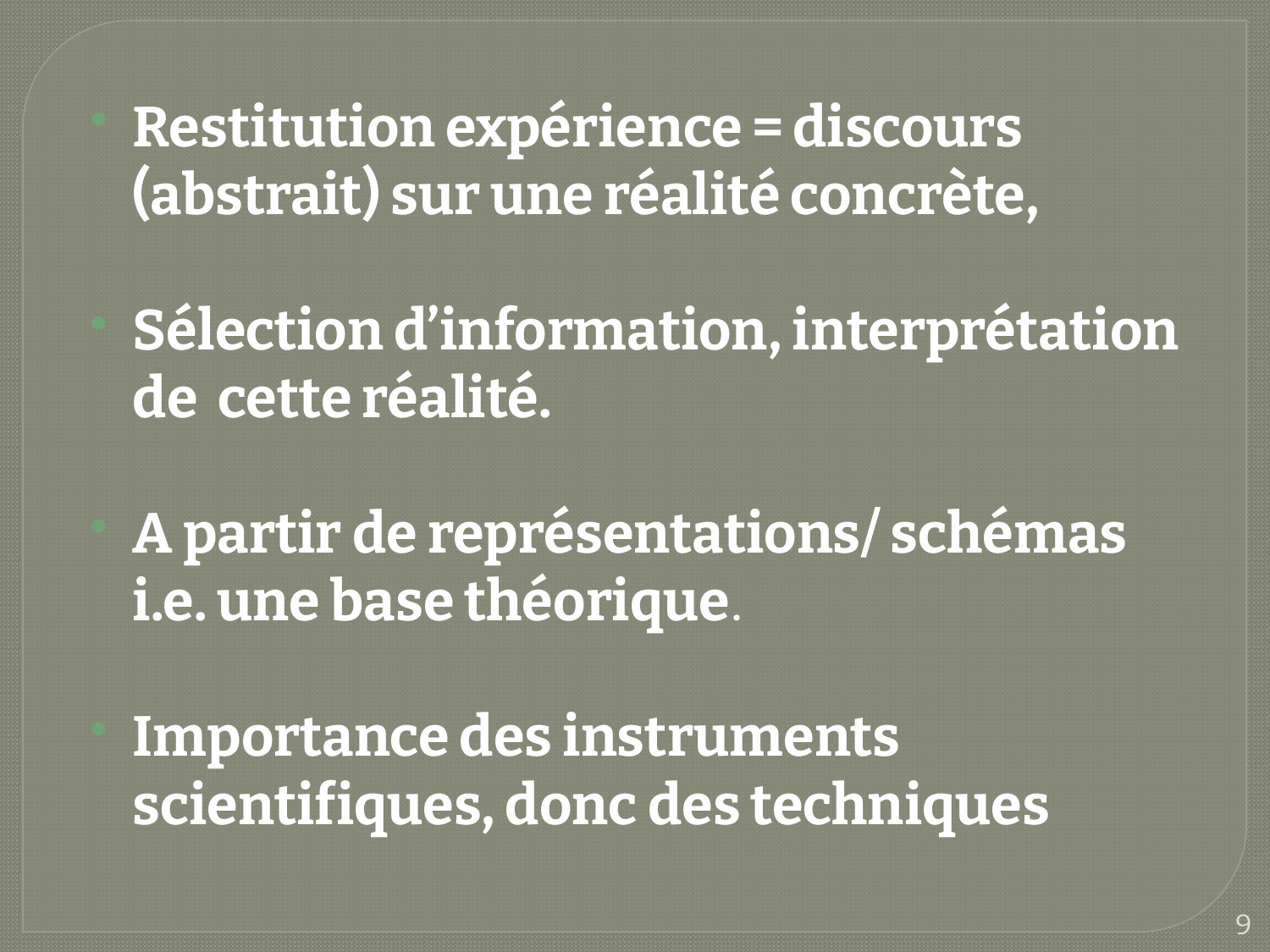

Restitution expérience = discours (abstrait) sur une réalité concrète,

Sélection d’information, interprétation de  cette réalité.

A partir de représentations/ schémas  i.e. une base théorique.

Importance des instruments scientifiques, donc des techniques

9